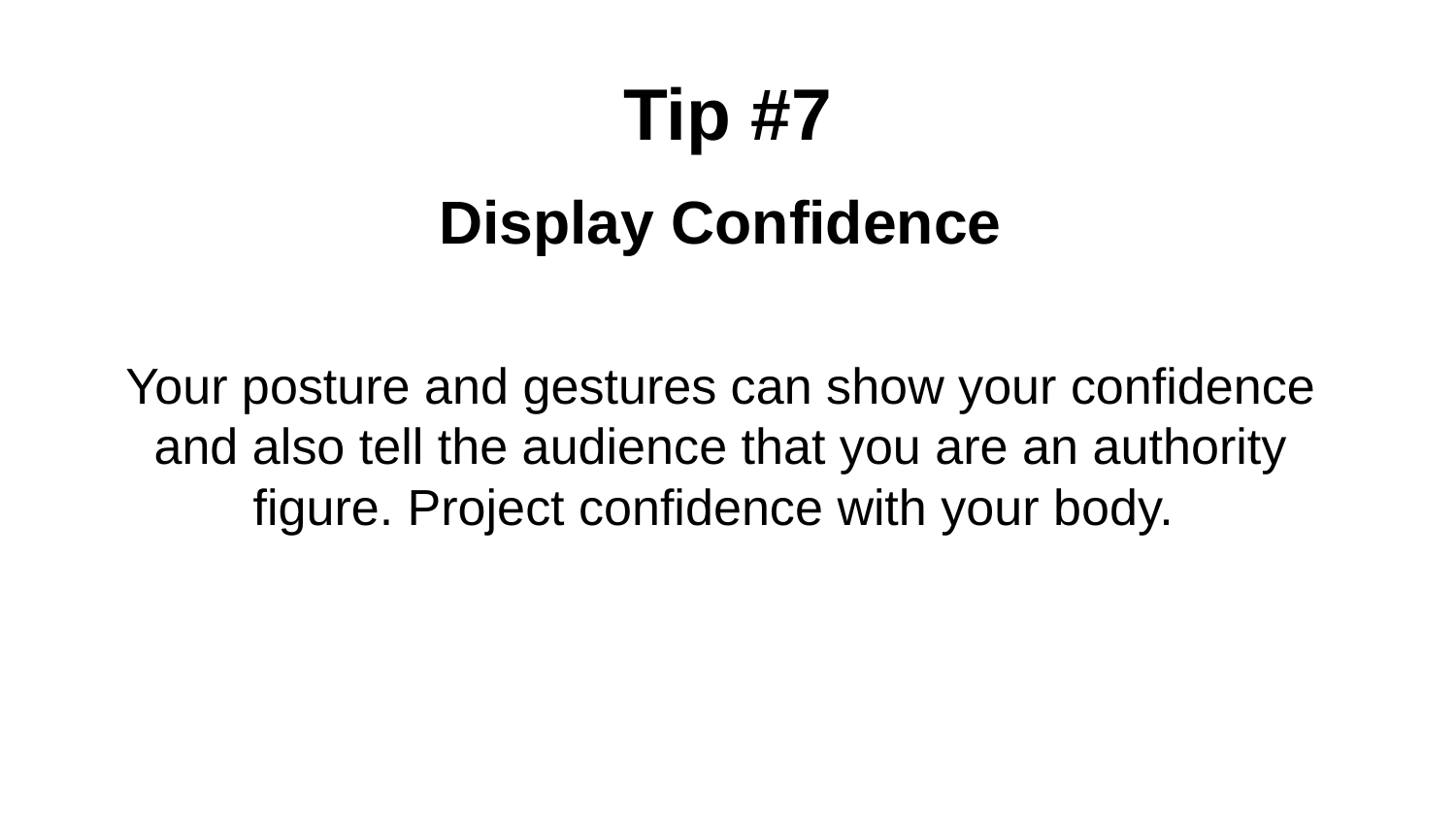

# Tip #7

Display Confidence

Your posture and gestures can show your confidence and also tell the audience that you are an authority figure. Project confidence with your body.